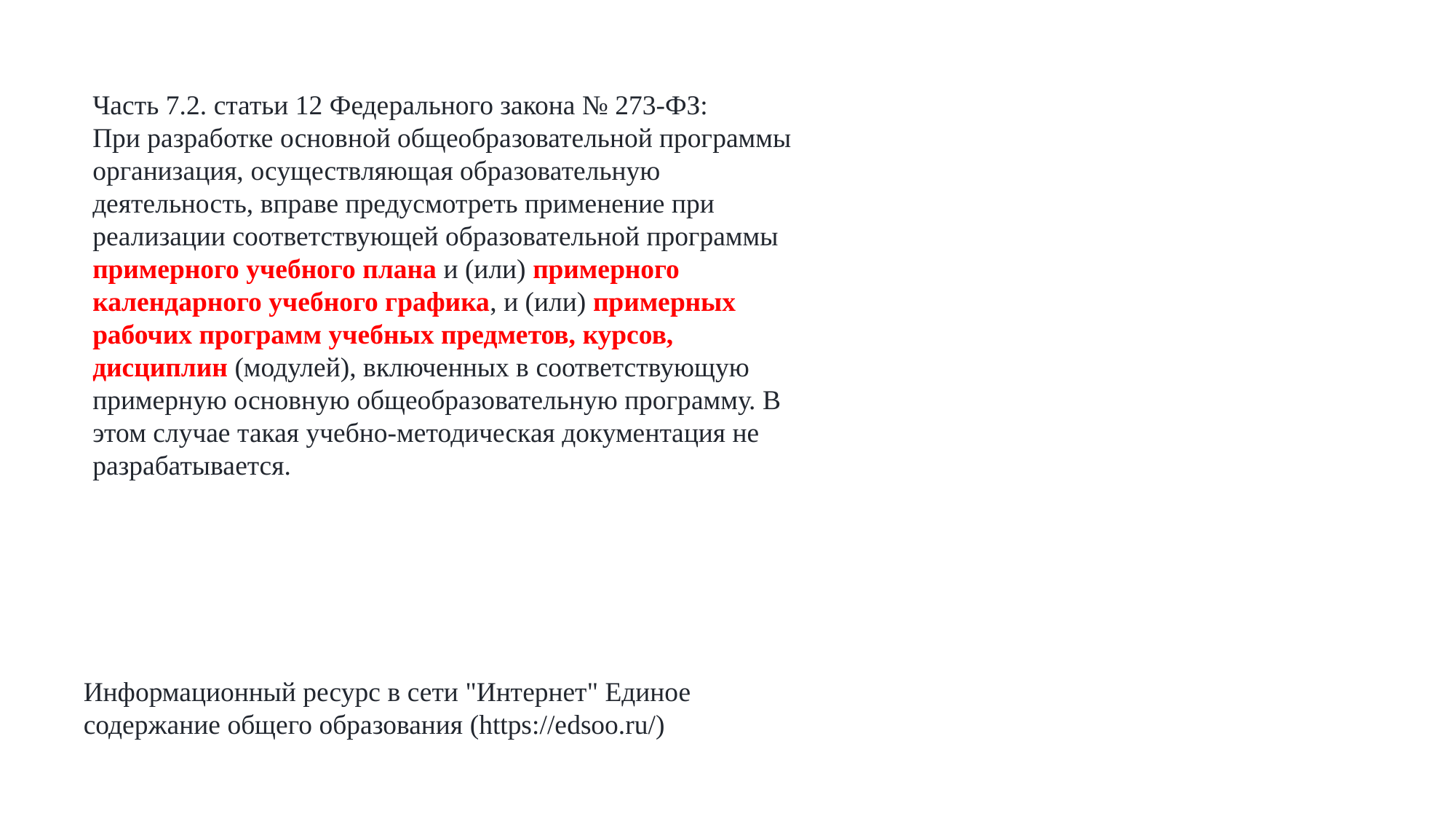

Часть 7.2. статьи 12 Федерального закона № 273-ФЗ:
При разработке основной общеобразовательной программы организация, осуществляющая образовательную деятельность, вправе предусмотреть применение при реализации соответствующей образовательной программы примерного учебного плана и (или) примерного календарного учебного графика, и (или) примерных рабочих программ учебных предметов, курсов, дисциплин (модулей), включенных в соответствующую примерную основную общеобразовательную программу. В этом случае такая учебно-методическая документация не разрабатывается.
Информационный ресурс в сети "Интернет" Единое содержание общего образования (https://edsoo.ru/)